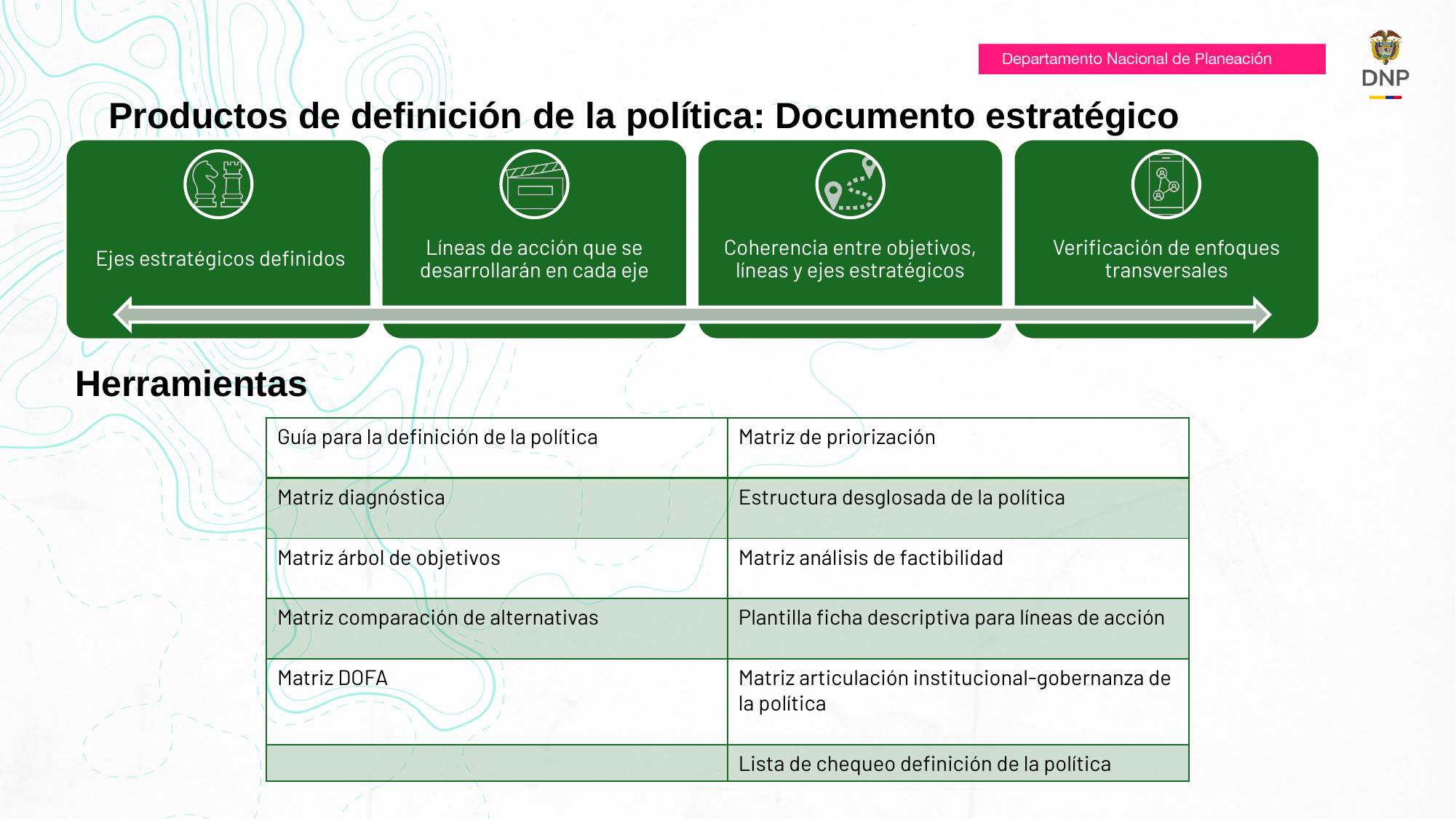

# Productos de definición de la política: Documento estratégico
 Ejes estratégicos definidos
Líneas de acción que se desarrollarán en cada eje
Coherencia entre objetivos, líneas y ejes estratégicos
Verificación de enfoques transversales
Herramientas
| Guía para la definición de la política | Matriz de priorización |
| --- | --- |
| Matriz diagnóstica | Estructura desglosada de la política |
| Matriz árbol de objetivos | Matriz análisis de factibilidad |
| Matriz comparación de alternativas | Plantilla ficha descriptiva para líneas de acción |
| Matriz DOFA | Matriz articulación institucional-gobernanza de la política |
|  | Lista de chequeo definición de la política |